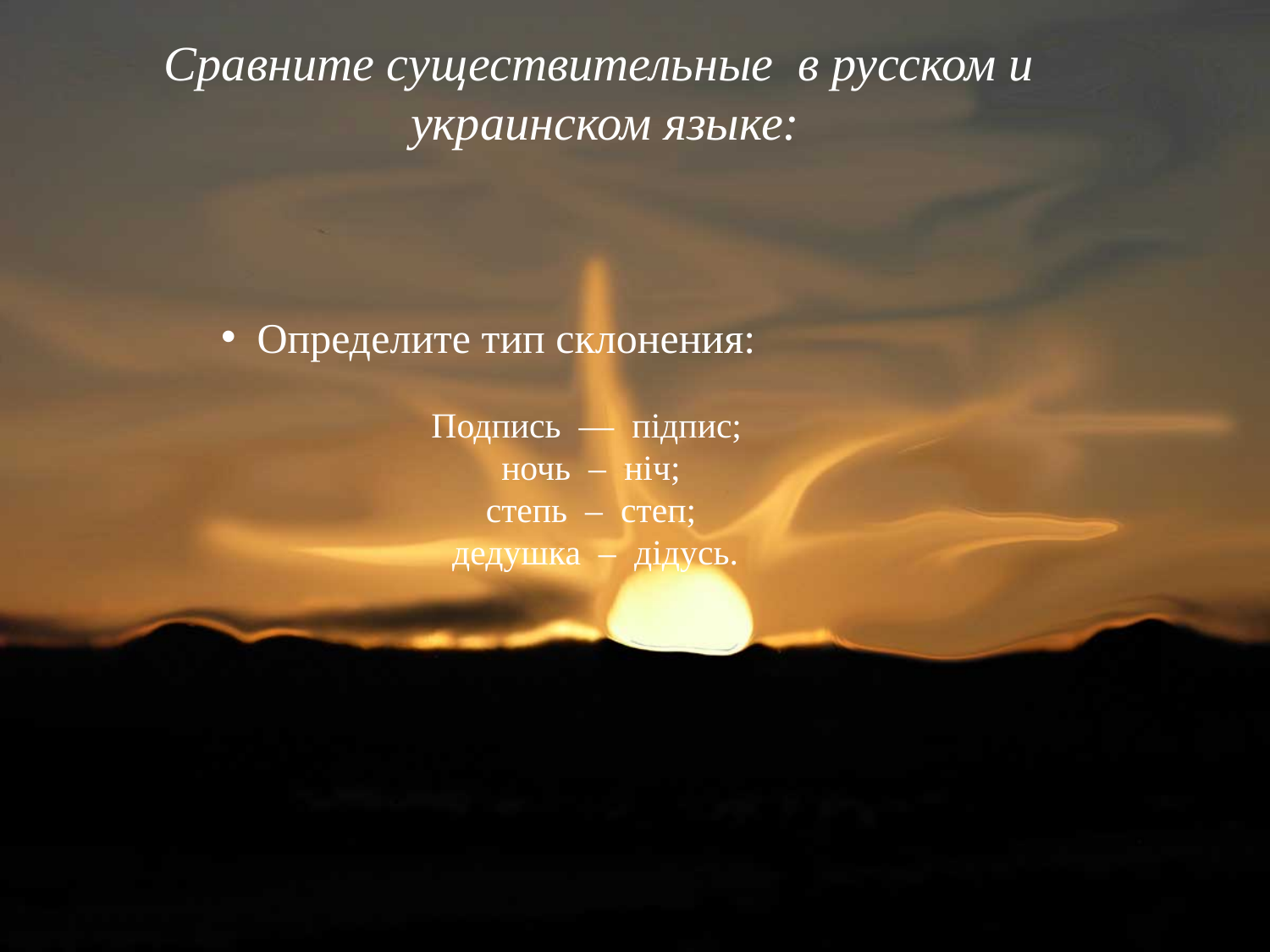

Сравните существительные  в русском и  украинском языке:
  Определите тип склонения:
Подпись  —  підпис;
ночь  –  ніч;
степь  –  степ;
дедушка  –  дідусь.